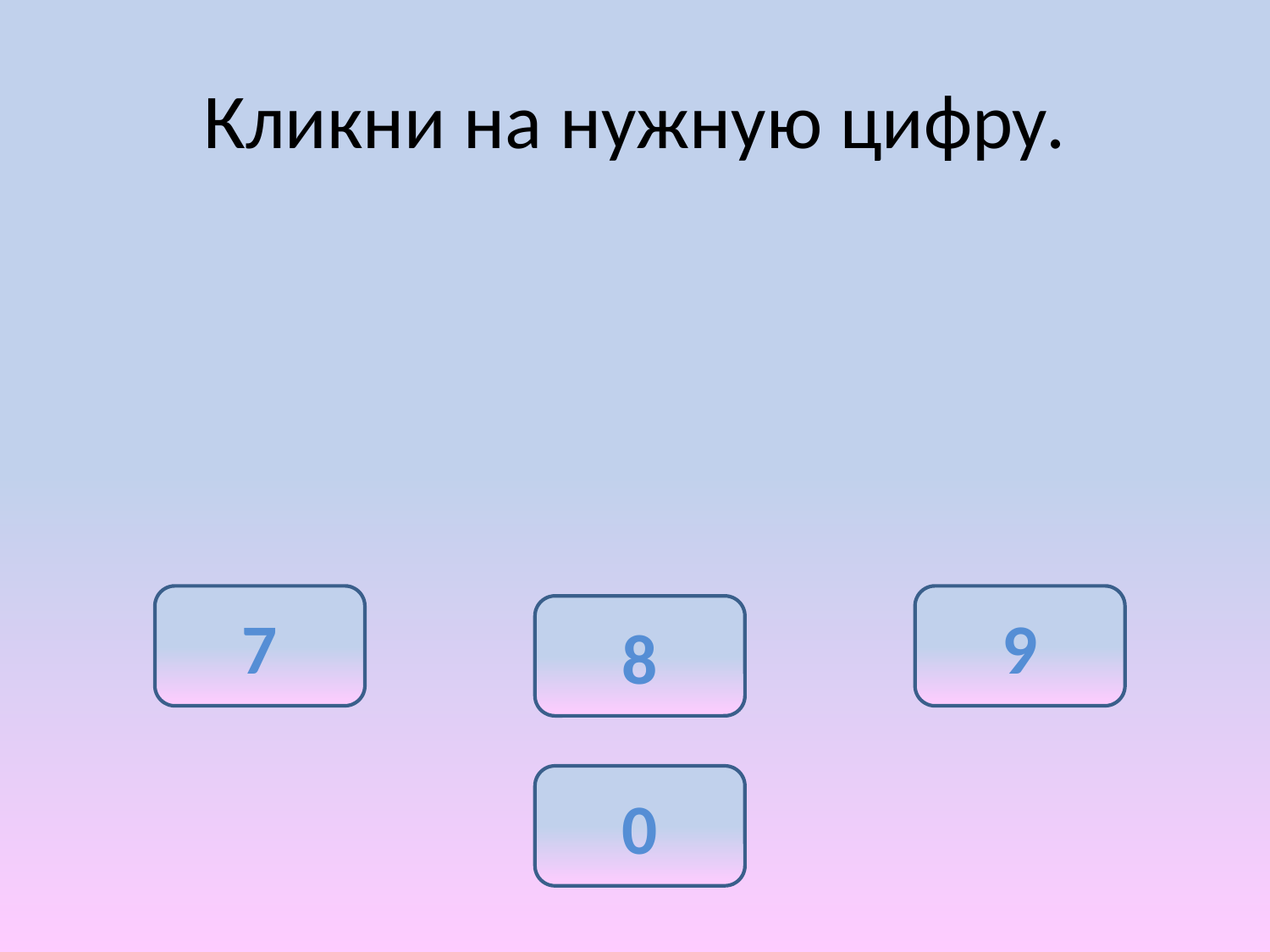

# Кликни на нужную цифру.
7
9
8
0